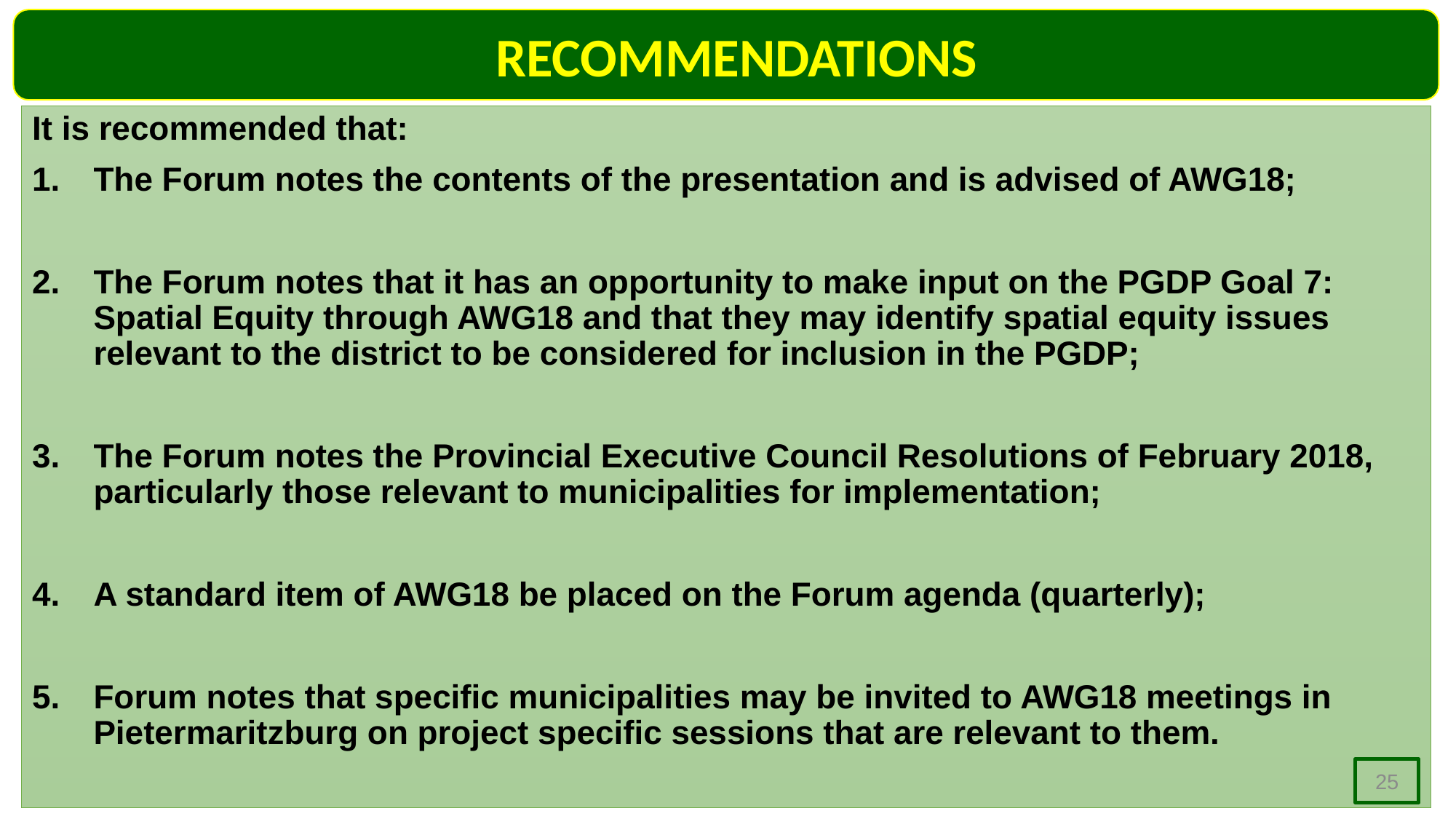

RECOMMENDATIONS
It is recommended that:
The Forum notes the contents of the presentation and is advised of AWG18;

The Forum notes that it has an opportunity to make input on the PGDP Goal 7: Spatial Equity through AWG18 and that they may identify spatial equity issues relevant to the district to be considered for inclusion in the PGDP;

The Forum notes the Provincial Executive Council Resolutions of February 2018, particularly those relevant to municipalities for implementation;

A standard item of AWG18 be placed on the Forum agenda (quarterly);

Forum notes that specific municipalities may be invited to AWG18 meetings in Pietermaritzburg on project specific sessions that are relevant to them.

25